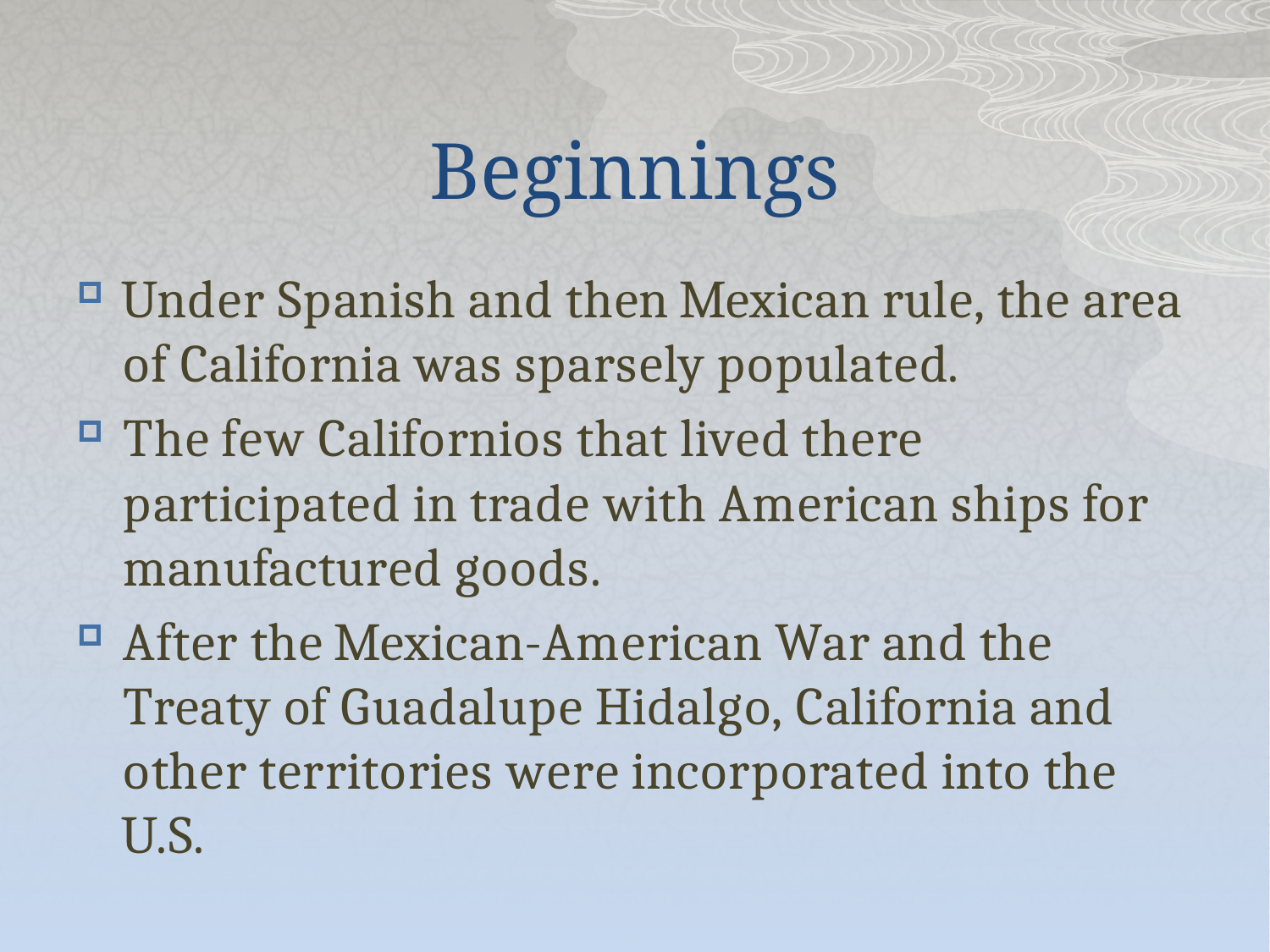

# Beginnings
Under Spanish and then Mexican rule, the area of California was sparsely populated.
The few Californios that lived there participated in trade with American ships for manufactured goods.
After the Mexican-American War and the Treaty of Guadalupe Hidalgo, California and other territories were incorporated into the U.S.